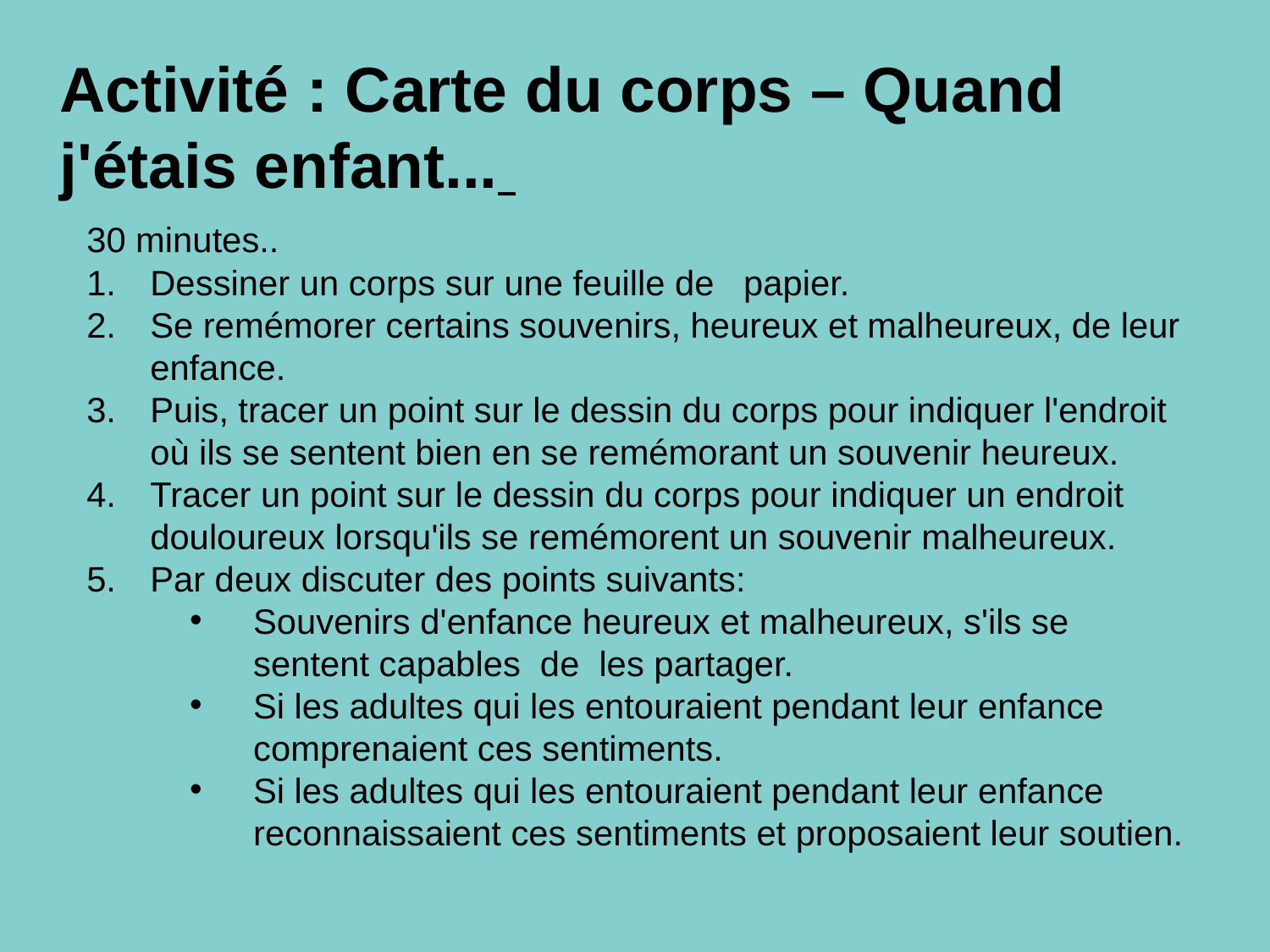

# Activité : Carte du corps – Quand j'étais enfant...
30 minutes..
Dessiner un corps sur une feuille de   papier.
Se remémorer certains souvenirs, heureux et malheureux, de leur enfance.
Puis, tracer un point sur le dessin du corps pour indiquer l'endroit où ils se sentent bien en se remémorant un souvenir heureux.
Tracer un point sur le dessin du corps pour indiquer un endroit douloureux lorsqu'ils se remémorent un souvenir malheureux.
Par deux discuter des points suivants:
Souvenirs d'enfance heureux et malheureux, s'ils se sentent capables  de  les partager.
Si les adultes qui les entouraient pendant leur enfance comprenaient ces sentiments.
Si les adultes qui les entouraient pendant leur enfance reconnaissaient ces sentiments et proposaient leur soutien.